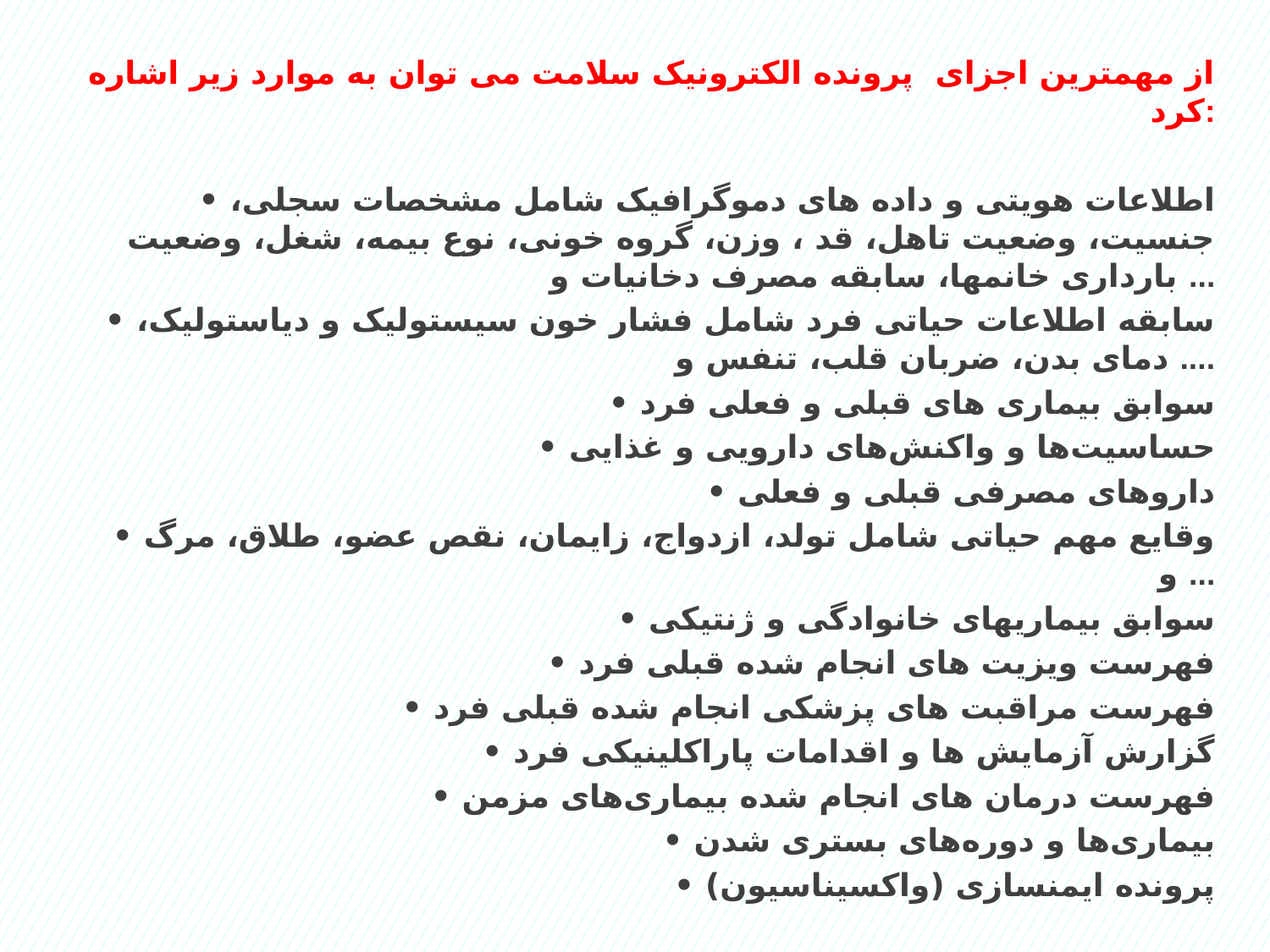

از مهمترین اجزای  پرونده الکترونیک سلامت می توان به موارد زیر اشاره کرد:

• اطلاعات هویتی و داده های دموگرافیک شامل مشخصات سجلی، جنسیت، وضعیت تاهل، قد ، وزن، گروه خونی، نوع بیمه، شغل، وضعیت بارداری خانمها، سابقه مصرف دخانیات و ...
• سابقه اطلاعات حیاتی فرد شامل فشار خون سیستولیک و دیاستولیک، دمای بدن، ضربان قلب، تنفس و ....
• سوابق بیماری های قبلی و فعلی فرد
• حساسیت‌ها و واکنش‌های دارویی و غذایی
• داروهای مصرفی قبلی و فعلی
• وقایع مهم حیاتی شامل تولد، ازدواج، زایمان، نقص عضو، طلاق، مرگ و ...
• سوابق بیماریهای خانوادگی و ژنتیکی
• فهرست ویزیت های انجام شده قبلی فرد
• فهرست مراقبت های پزشکی انجام شده قبلی فرد
• گزارش آزمایش ها و اقدامات پاراکلینیکی فرد
• فهرست درمان های انجام شده بیماری‌های مزمن
• بیماری‌ها و دوره‌های بستری شدن
• پرونده ایمنسازی (واکسیناسیون)